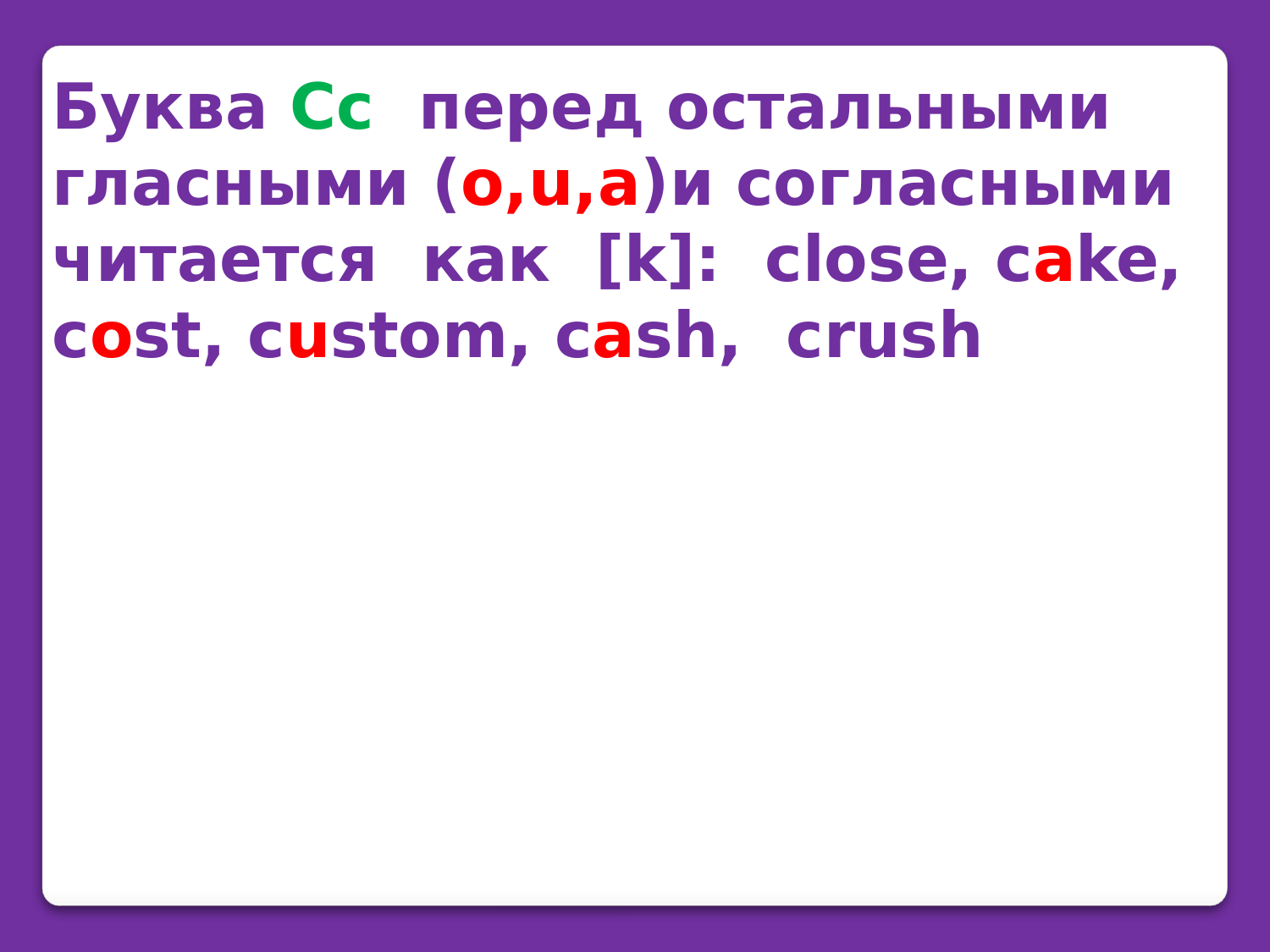

Буква Cc  перед остальными гласными (o,u,a)и согласными
читается  как  [k]:  close, cake, cost, custom, cash,  crush